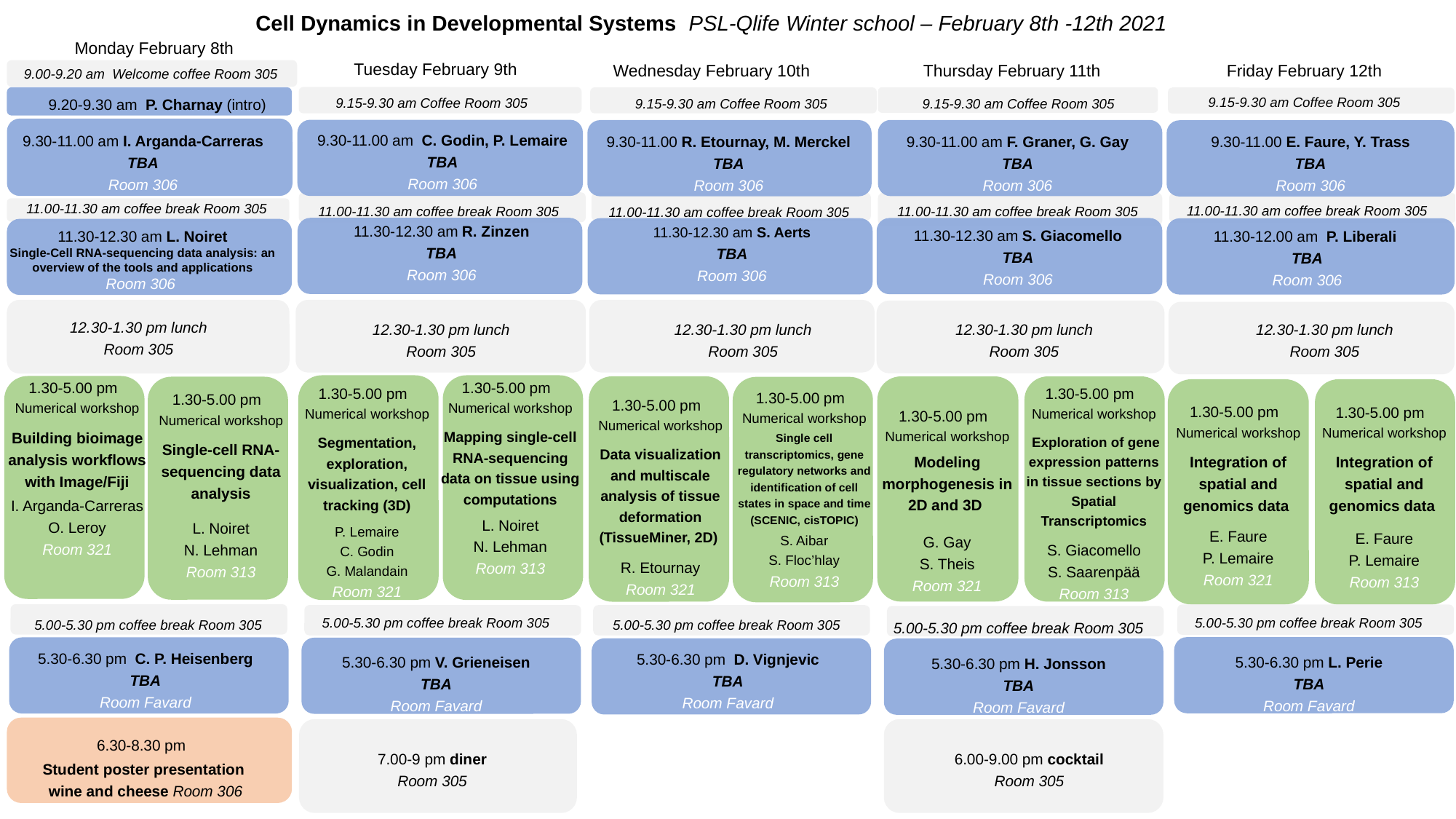

Cell Dynamics in Developmental Systems  PSL-Qlife Winter school – February 8th -12th 2021
Monday February 8th
Tuesday February 9th
Friday February 12th
Thursday February 11th
Wednesday February 10th
9.00-9.20 am  Welcome coffee Room 305

9.15-9.30 am Coffee Room 305
9.15-9.30 am Coffee Room 305
9.20-9.30 am  P. Charnay (intro)
9.15-9.30 am Coffee Room 305
9.15-9.30 am Coffee Room 305

9.30-11.00 am  C. Godin, P. Lemaire
TBA
Room 306
9.30-11.00 am I. Arganda-Carreras
TBA
Room 306
9.30-11.00 R. Etournay, M. Merckel
TBA
Room 306
9.30-11.00 am F. Graner, G. Gay
TBA
Room 306
9.30-11.00 E. Faure, Y. Trass
TBA
Room 306

11.00-11.30 am coffee break Room 305
11.00-11.30 am coffee break Room 305
11.00-11.30 am coffee break Room 305
11.00-11.30 am coffee break Room 305
11.00-11.30 am coffee break Room 305

11.30-12.30 am R. Zinzen
TBA
Room 306
11.30-12.30 am S. Aerts
TBA
Room 306
11.30-12.30 am S. Giacomello
TBA
Room 306
11.30-12.00 am  P. Liberali
TBA
Room 306

11.30-12.30 am L. Noiret
Single-Cell RNA-sequencing data analysis: an overview of the tools and applications
Room 306

12.30-1.30 pm lunch
Room 305
12.30-1.30 pm lunch
Room 305
12.30-1.30 pm lunch
Room 305
12.30-1.30 pm lunch
Room 305
12.30-1.30 pm lunch
Room 305
1.30-5.00 pm
Numerical workshop

Mapping single-cell RNA-sequencing data on tissue using computations

L. Noiret
N. Lehman
Room 313

1.30-5.00 pm
Numerical workshop

Building bioimage analysis workflows with Image/Fiji

I. Arganda-Carreras
O. Leroy
Room 321

1.30-5.00 pm
Numerical workshop

 Exploration of gene expression patterns in tissue sections by Spatial Transcriptomics

S. Giacomello
S. Saarenpää
Room 313

1.30-5.00 pm
Numerical workshop

Segmentation, exploration, visualization, cell tracking (3D)

P. Lemaire
C. Godin
G. Malandain
Room 321

1.30-5.00 pm
Numerical workshop

Data visualization and multiscale analysis of tissue deformation (TissueMiner, 2D)

R. Etournay
Room 321

1.30-5.00 pm
Numerical workshop

Modeling morphogenesis in 2D and 3D

G. Gay
S. Theis
Room 321

1.30-5.00 pm
Numerical workshop

Single-cell RNA-sequencing data analysis

L. Noiret
N. Lehman
Room 313

1.30-5.00 pm
Numerical workshop

Single cell transcriptomics, gene regulatory networks and identification of cell states in space and time (SCENIC, cisTOPIC)

S. Aibar
S. Floc’hlay
Room 313

1.30-5.00 pm
Numerical workshop

Integration of spatial and genomics data

E. Faure
P. Lemaire
Room 321

1.30-5.00 pm
Numerical workshop

Integration of spatial and genomics data

E. Faure
P. Lemaire
Room 313

5.00-5.30 pm coffee break Room 305
5.00-5.30 pm coffee break Room 305

5.00-5.30 pm coffee break Room 305
5.00-5.30 pm coffee break Room 305
5.00-5.30 pm coffee break Room 305

5.30-6.30 pm  C. P. Heisenberg
TBA
Room Favard
5.30-6.30 pm  D. Vignjevic
TBA
Room Favard
5.30-6.30 pm L. Perie
TBA
Room Favard
5.30-6.30 pm V. Grieneisen
TBA
Room Favard
5.30-6.30 pm H. Jonsson
TBA
Room Favard

6.30-8.30 pm

Student poster presentation
wine and cheese Room 306

7.00-9 pm diner
Room 305
6.00-9.00 pm cocktail
Room 305